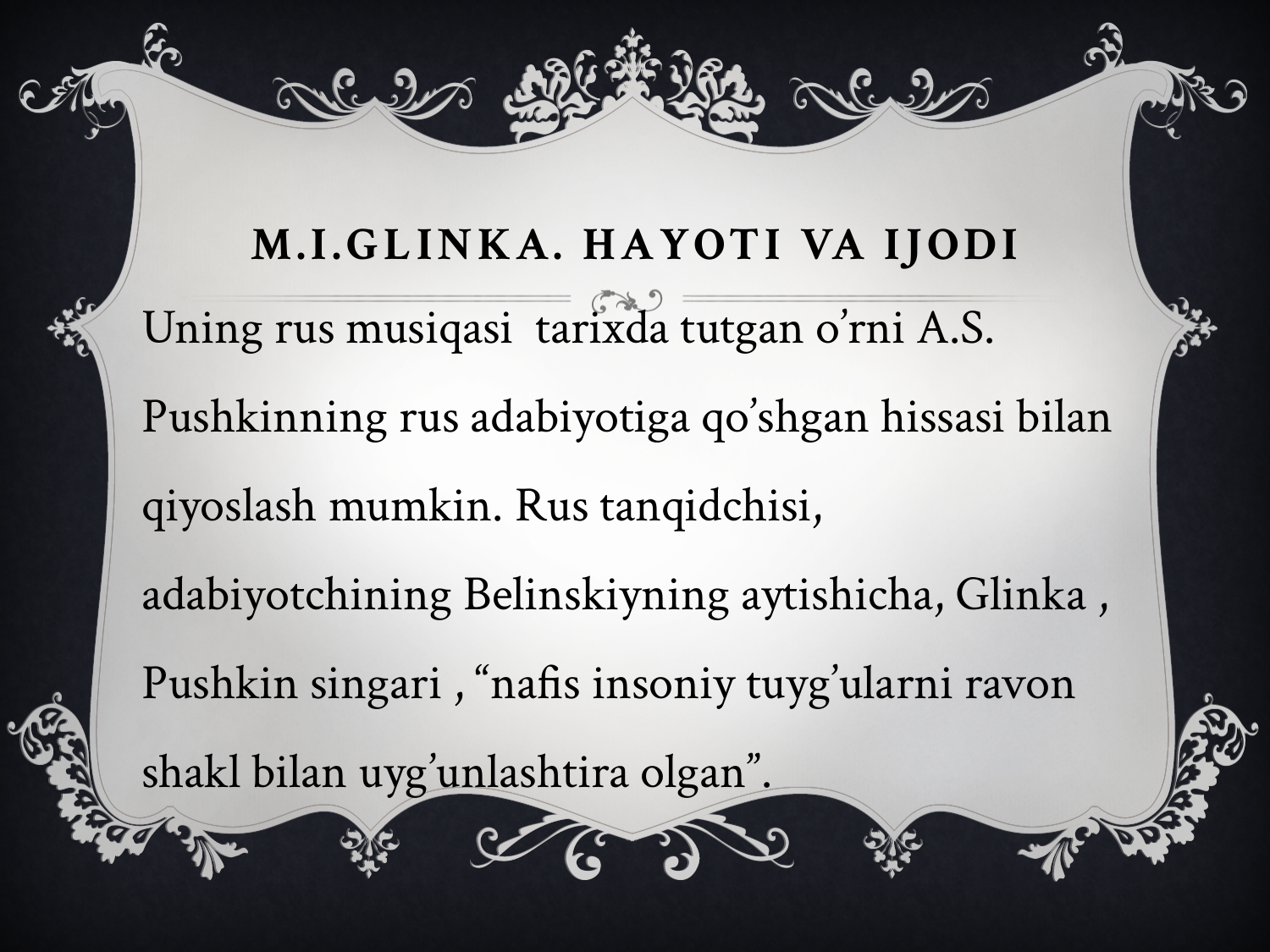

# M.I.Glinka. Hayoti va ijodi
Uning rus musiqasi  tarixda tutgan o’rni A.S. Pushkinning rus adabiyotiga qo’shgan hissasi bilan qiyoslash mumkin. Rus tanqidchisi, adabiyotchining Belinskiyning aytishicha, Glinka , Pushkin singari , “nafis insoniy tuyg’ularni ravon shakl bilan uyg’unlashtira olgan”.